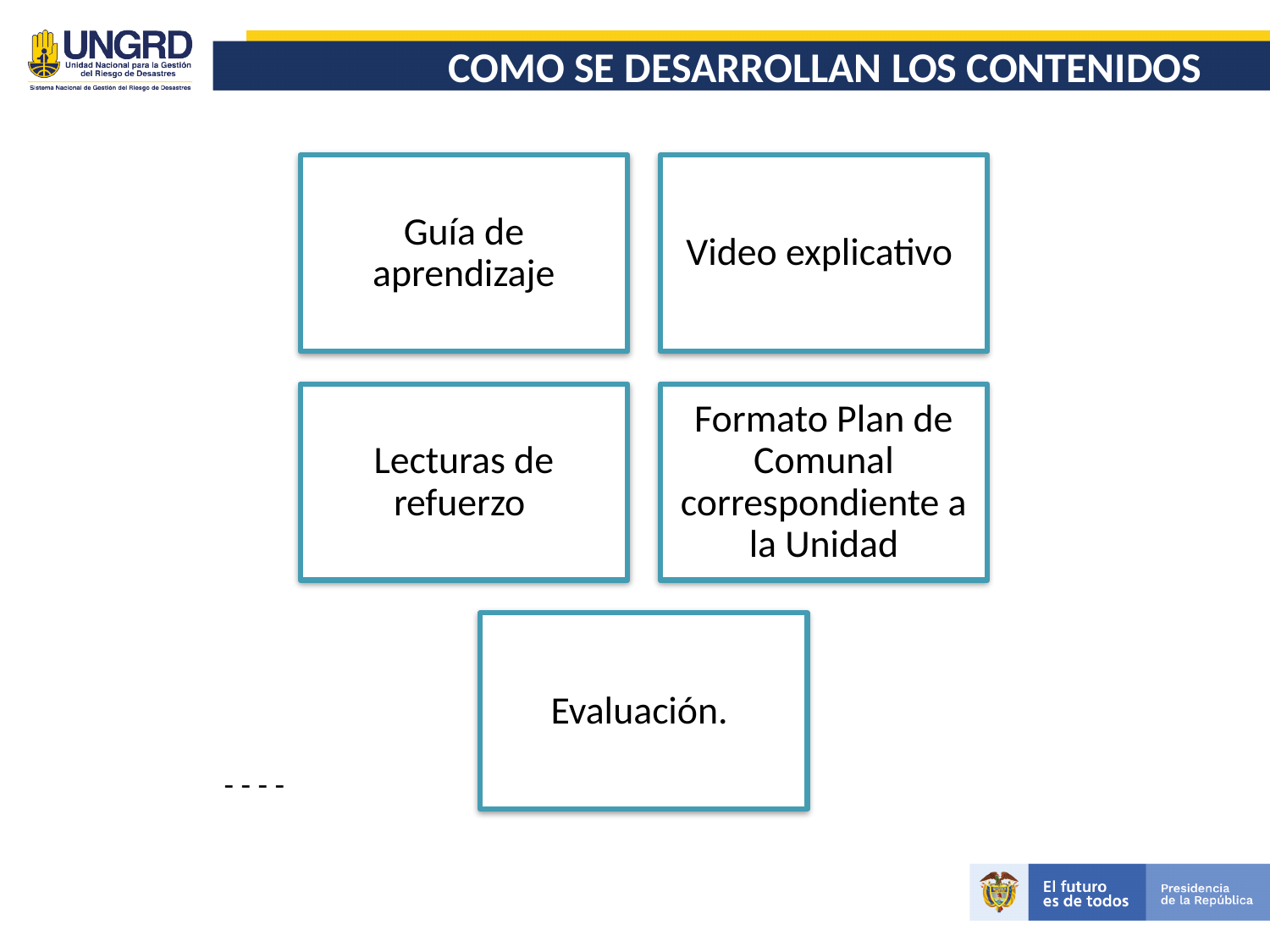

# COMO SE DESARROLLAN LOS CONTENIDOS
Guía de aprendizaje
Video explicativo
Lecturas de refuerzo
Formato Plan de Comunal correspondiente a la Unidad
Evaluación.
- - - -